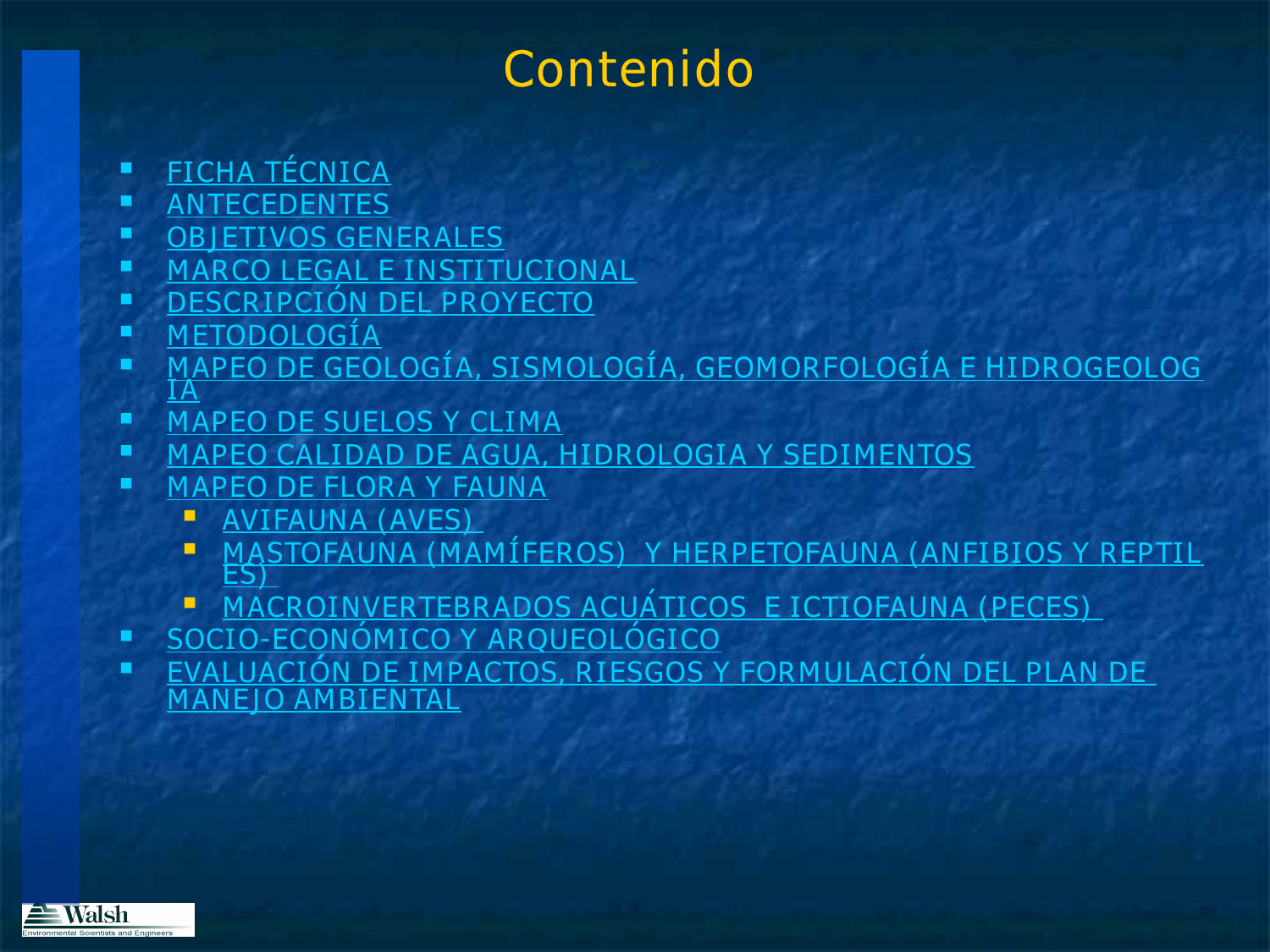

# Contenido

FICHA TÉCNICA
ANTECEDENTES
OBJETIVOS GENERALES
MARCO LEGAL E INSTITUCIONAL
DESCRIPCIÓN DEL PROYECTO
METODOLOGÍA
MAPEO DE GEOLOGÍA, SISMOLOGÍA, GEOMORFOLOGÍA E HIDROGEOLOGIA
MAPEO DE SUELOS Y CLIMA
MAPEO CALIDAD DE AGUA, HIDROLOGIA Y SEDIMENTOS
MAPEO DE FLORA Y FAUNA
AVIFAUNA (AVES)
MASTOFAUNA (MAMÍFEROS)  Y HERPETOFAUNA (ANFIBIOS Y REPTILES)
MACROINVERTEBRADOS ACUÁTICOS  E ICTIOFAUNA (PECES)
SOCIO-ECONÓMICO Y ARQUEOLÓGICO
EVALUACIÓN DE IMPACTOS, RIESGOS Y FORMULACIÓN DEL PLAN DE
MANEJO AMBIENTAL